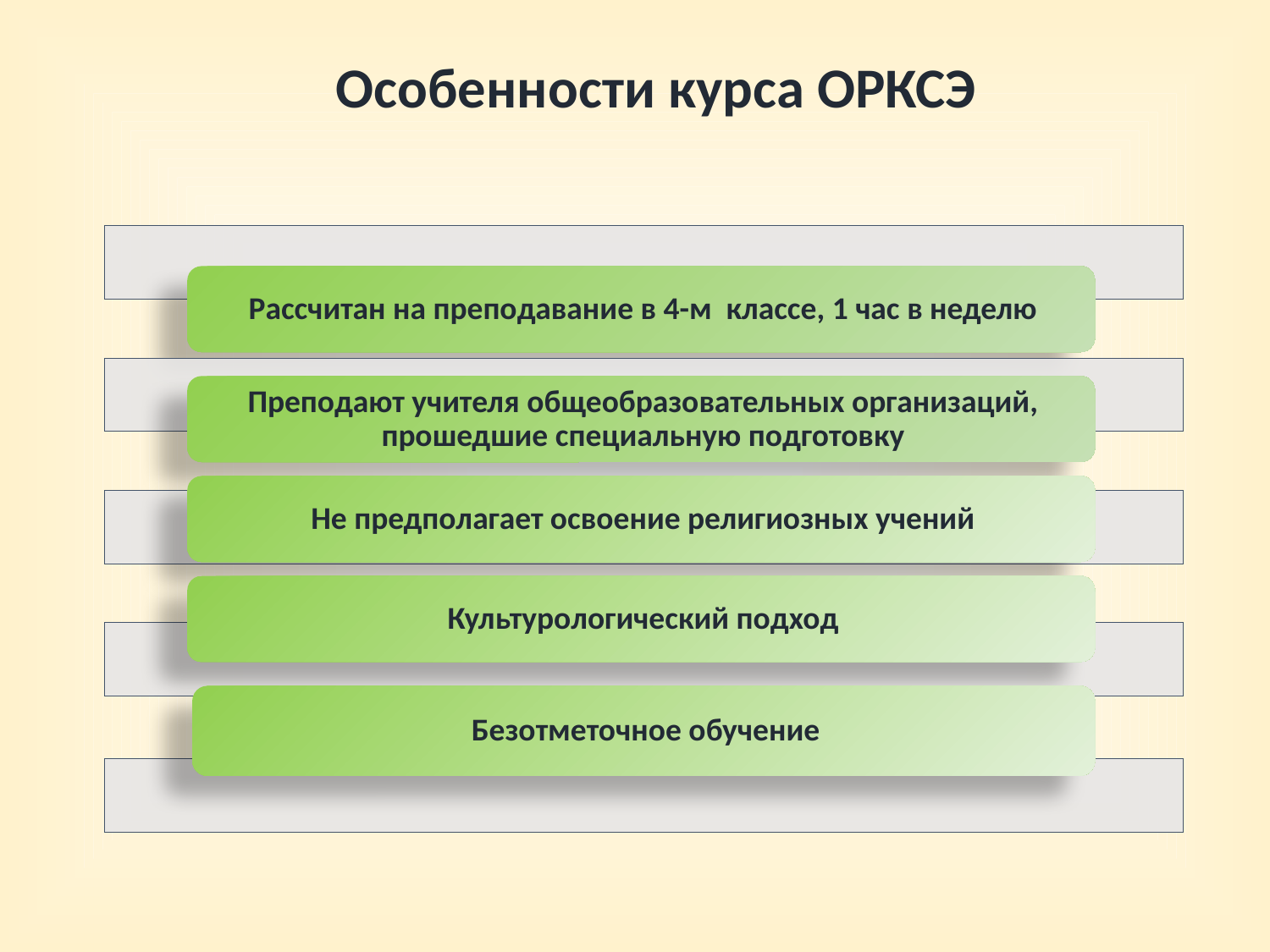

# Особенности курса ОРКСЭ
Рассчитан на преподавание в 4-м  классе, 1 час в неделю
Преподают учителя общеобразовательных организаций, прошедшие специальную подготовку
Не предполагает освоение религиозных учений
Культурологический подход
Безотметочное обучение